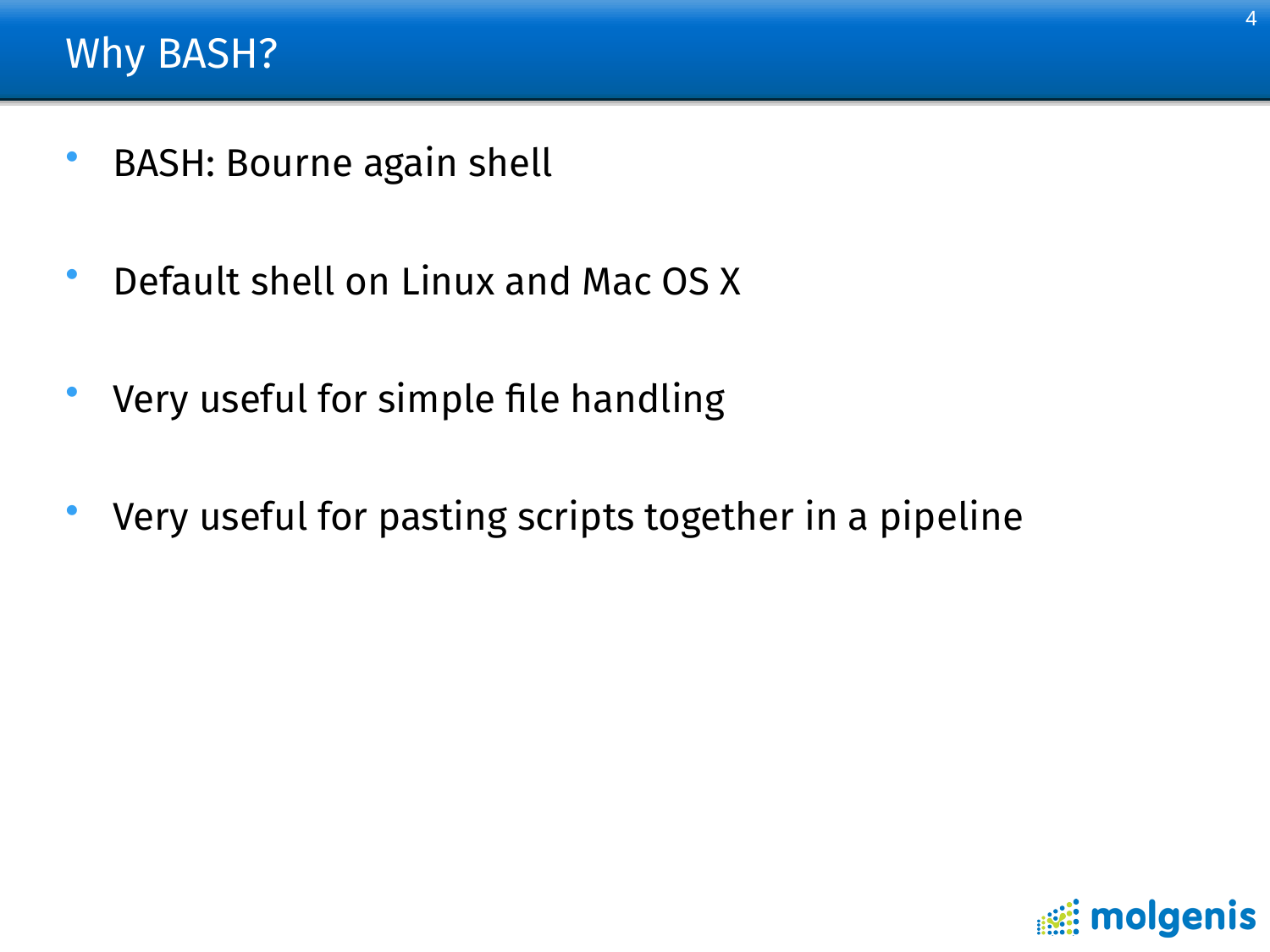

4
# Why BASH?
BASH: Bourne again shell

Default shell on Linux and Mac OS X

Very useful for simple file handling

Very useful for pasting scripts together in a pipeline